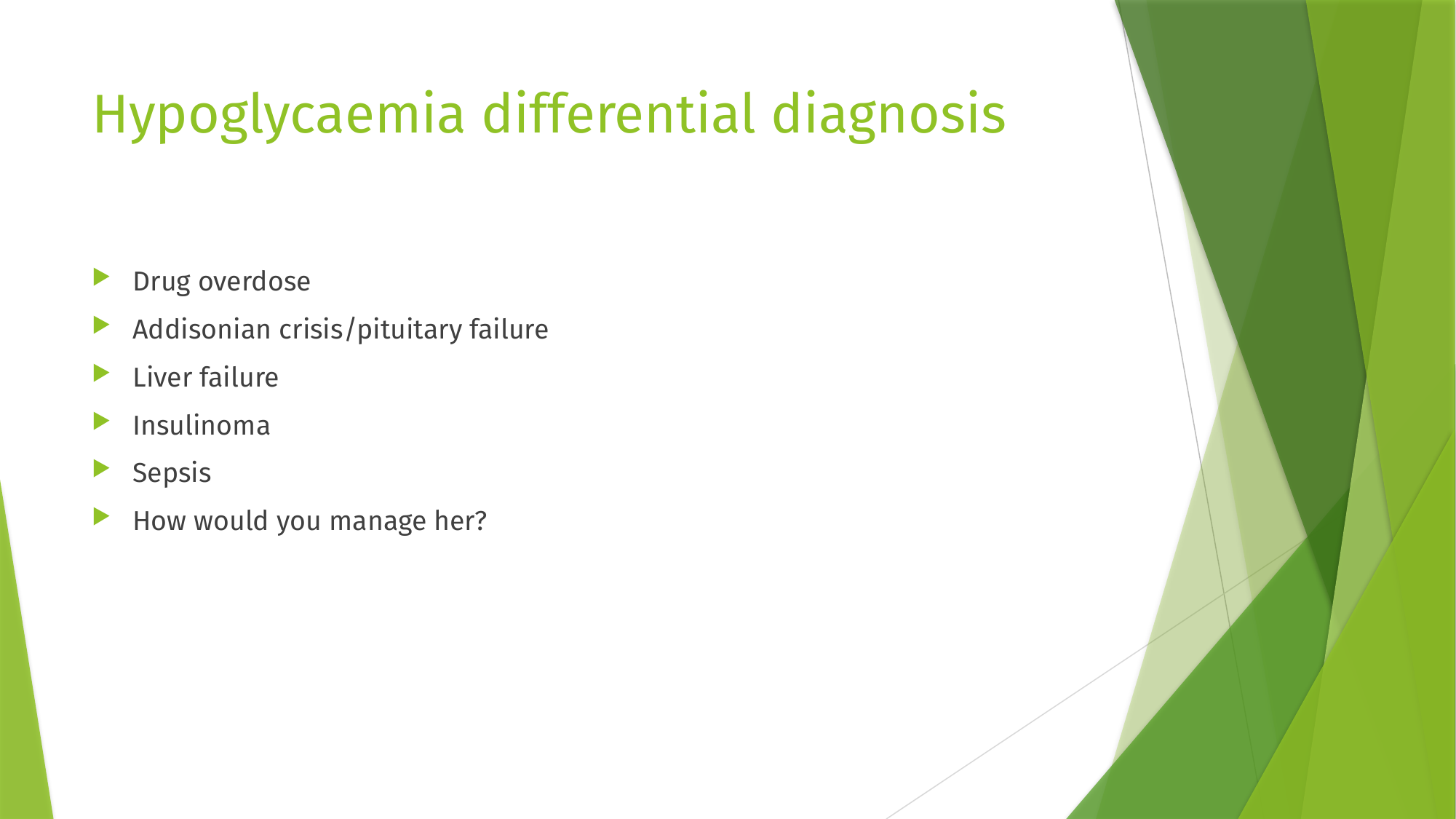

# Hypoglycaemia differential diagnosis
Drug overdose
Addisonian crisis/pituitary failure
Liver failure
Insulinoma
Sepsis
How would you manage her?